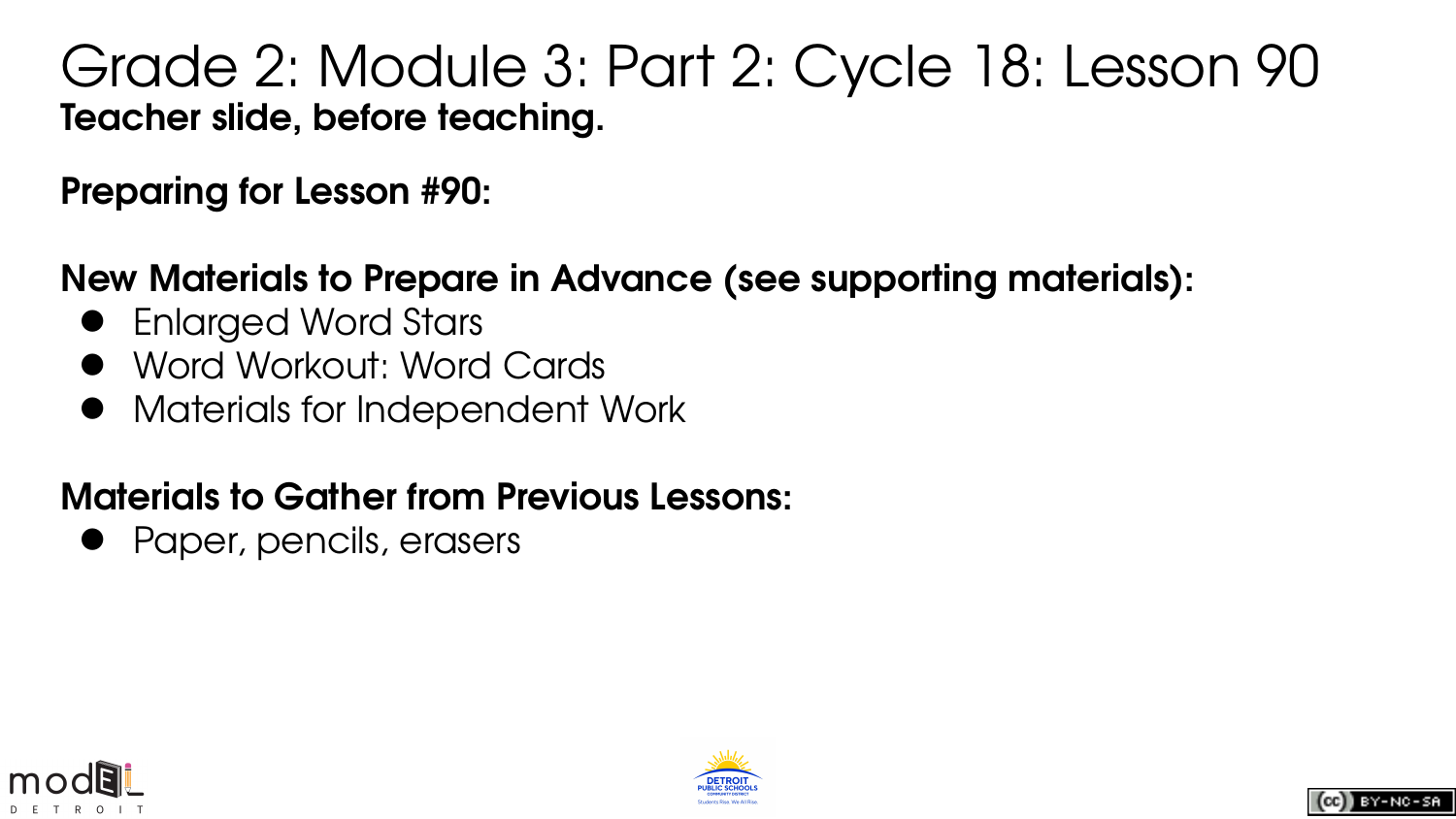

# Grade 2: Module 3: Part 2: Cycle 18: Lesson 90
Teacher slide, before teaching.

Preparing for Lesson #90:

New Materials to Prepare in Advance (see supporting materials):
Enlarged Word Stars
Word Workout: Word Cards
Materials for Independent Work

Materials to Gather from Previous Lessons:
Paper, pencils, erasers